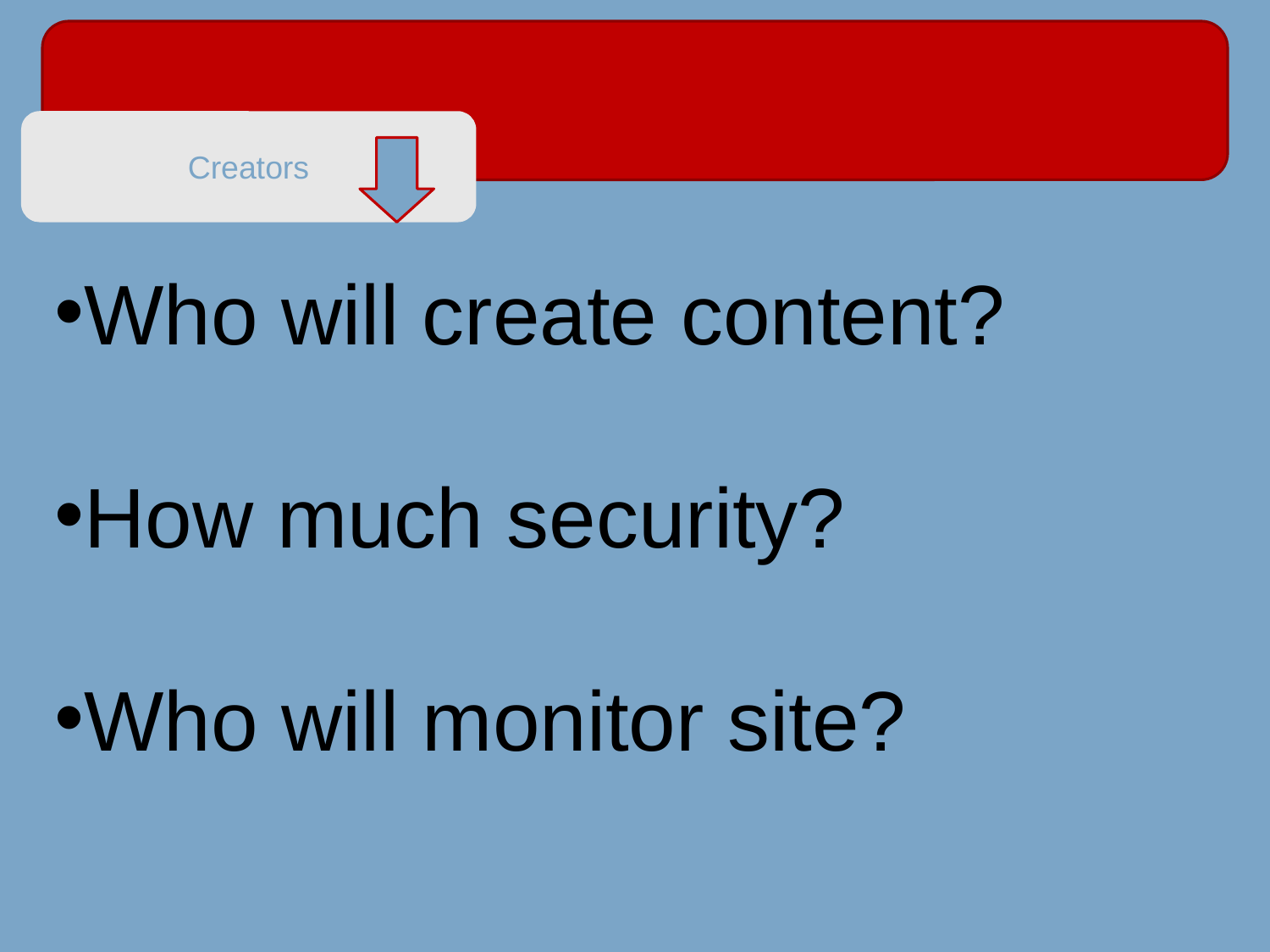

Creators

Who will create content?

How much security?

Who will monitor site?